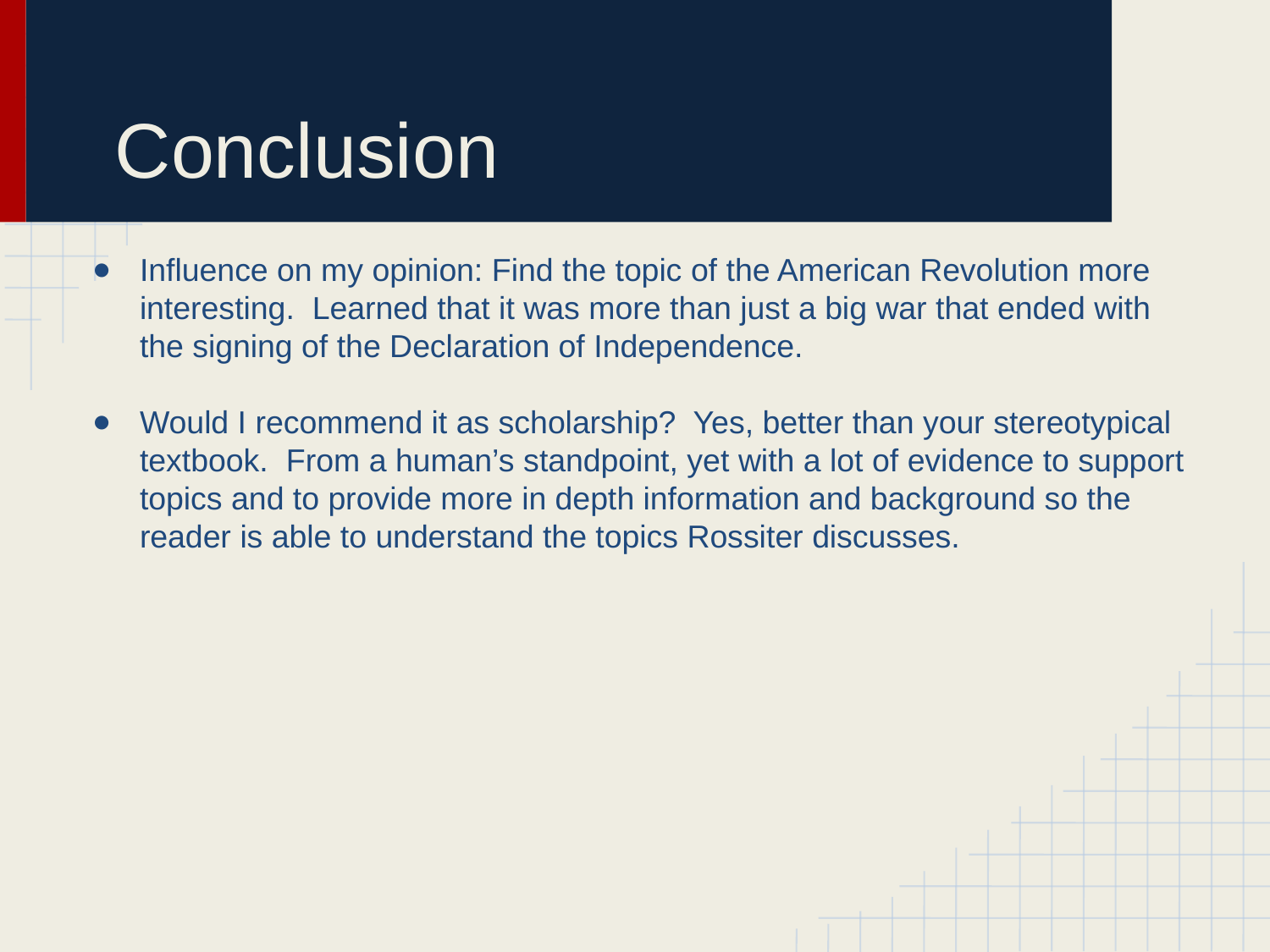

# Conclusion
Influence on my opinion: Find the topic of the American Revolution more interesting.  Learned that it was more than just a big war that ended with the signing of the Declaration of Independence.

Would I recommend it as scholarship?  Yes, better than your stereotypical textbook.  From a human’s standpoint, yet with a lot of evidence to support topics and to provide more in depth information and background so the reader is able to understand the topics Rossiter discusses.